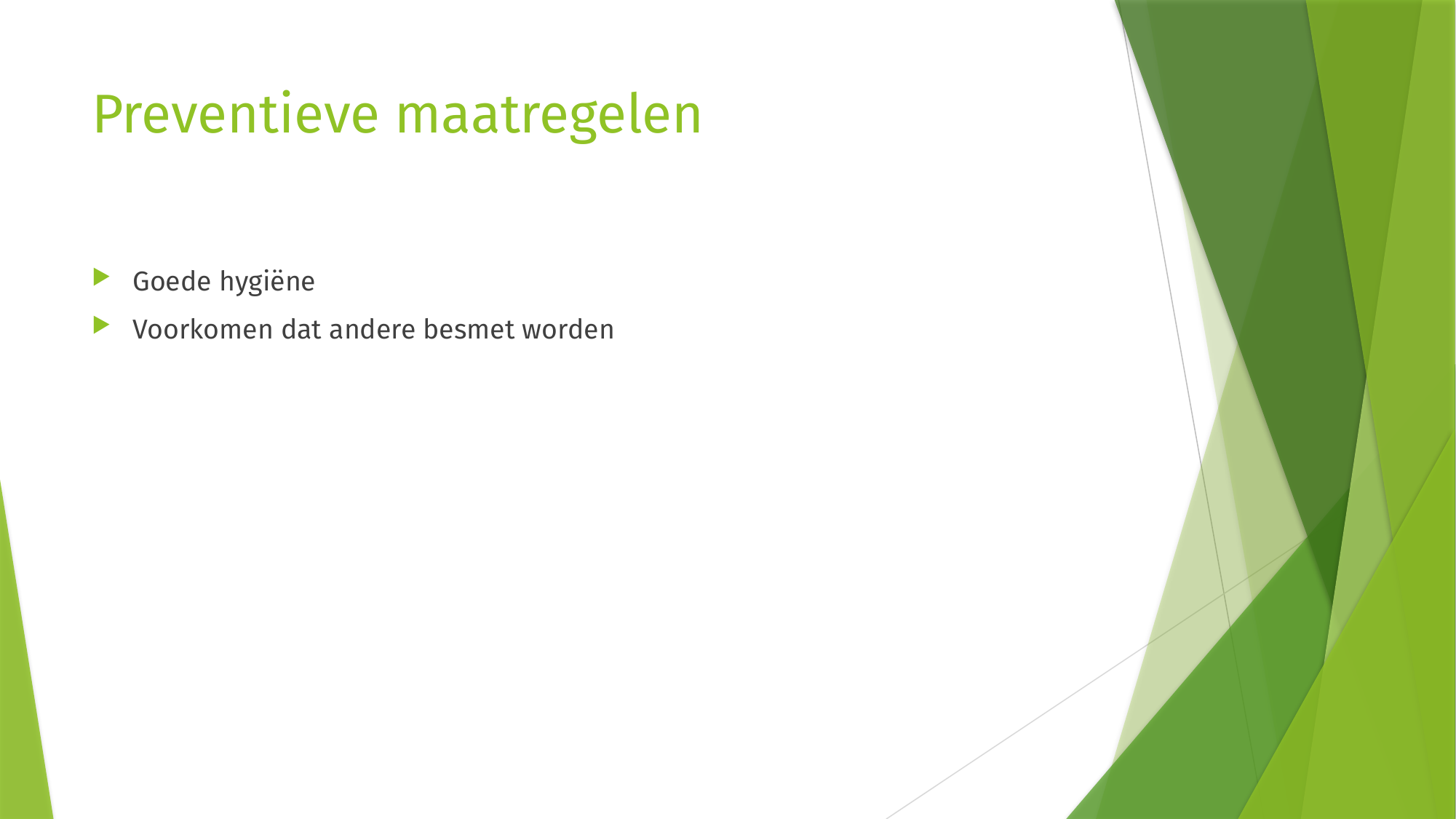

# Preventieve maatregelen
Goede hygiëne
Voorkomen dat andere besmet worden